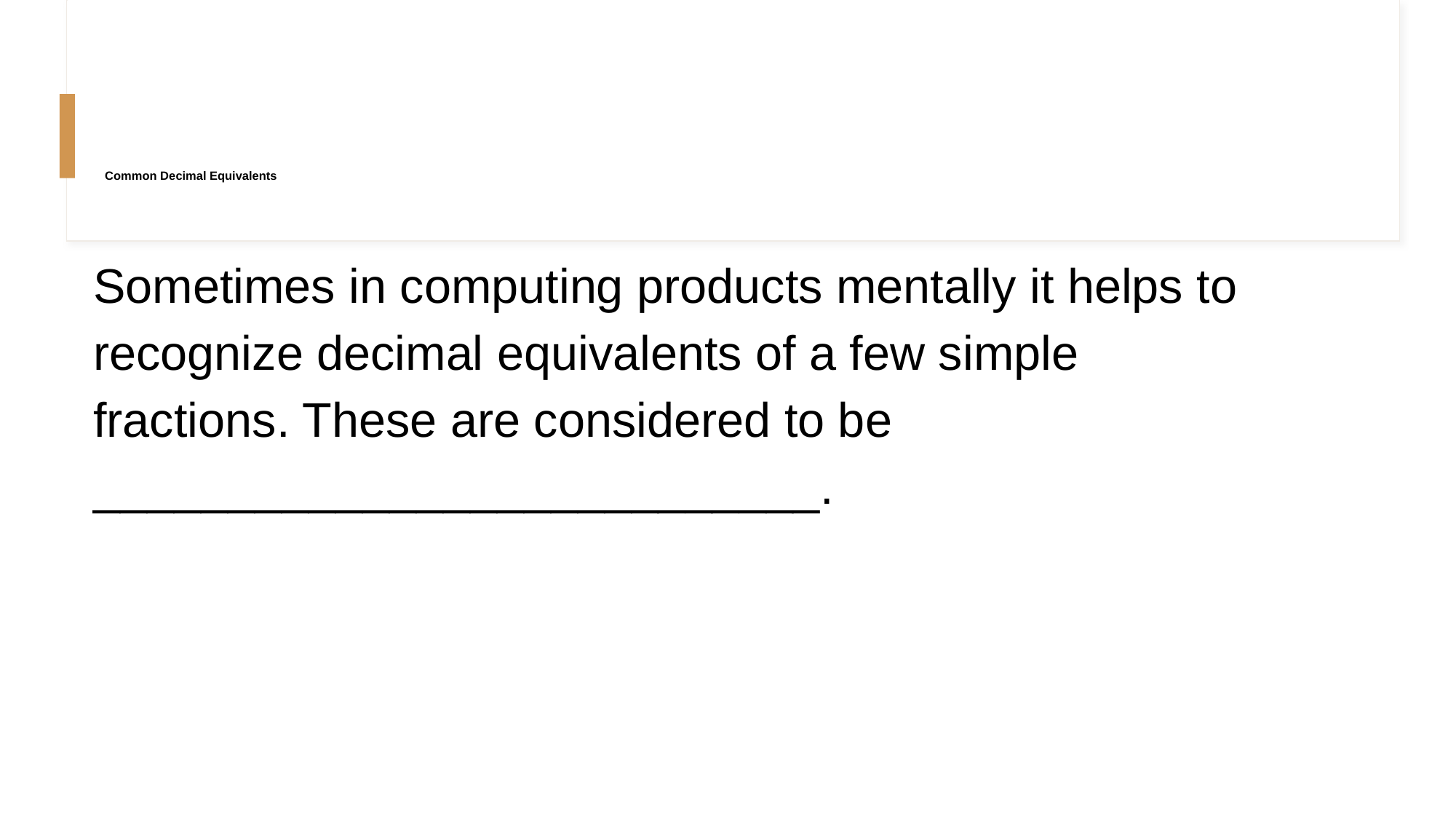

# Common Decimal Equivalents
Sometimes in computing products mentally it helps to recognize decimal equivalents of a few simple fractions. These are considered to be ___________________________.